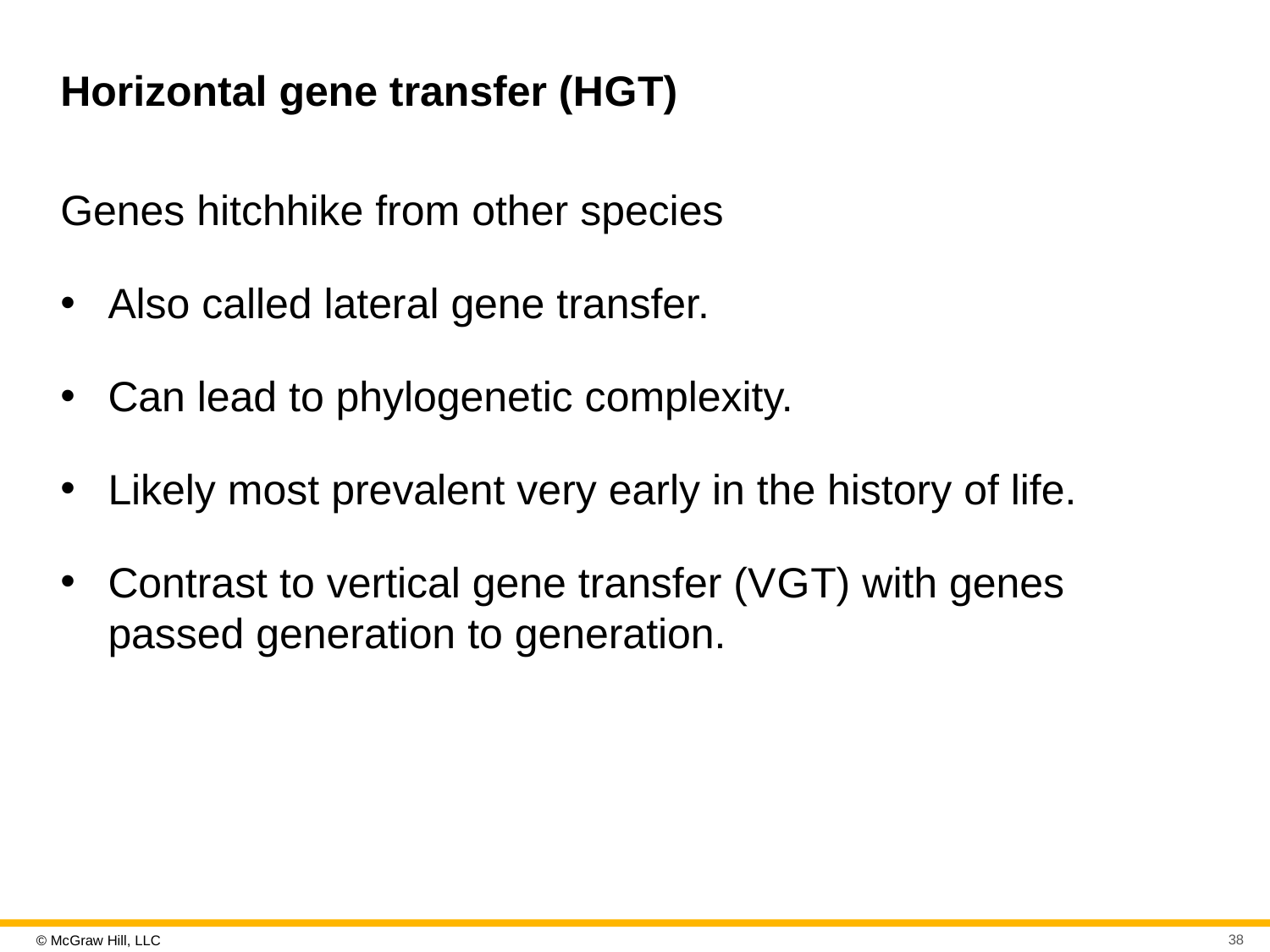

# Horizontal gene transfer (H G T)
Genes hitchhike from other species
Also called lateral gene transfer.
Can lead to phylogenetic complexity.
Likely most prevalent very early in the history of life.
Contrast to vertical gene transfer (V G T) with genes passed generation to generation.
38